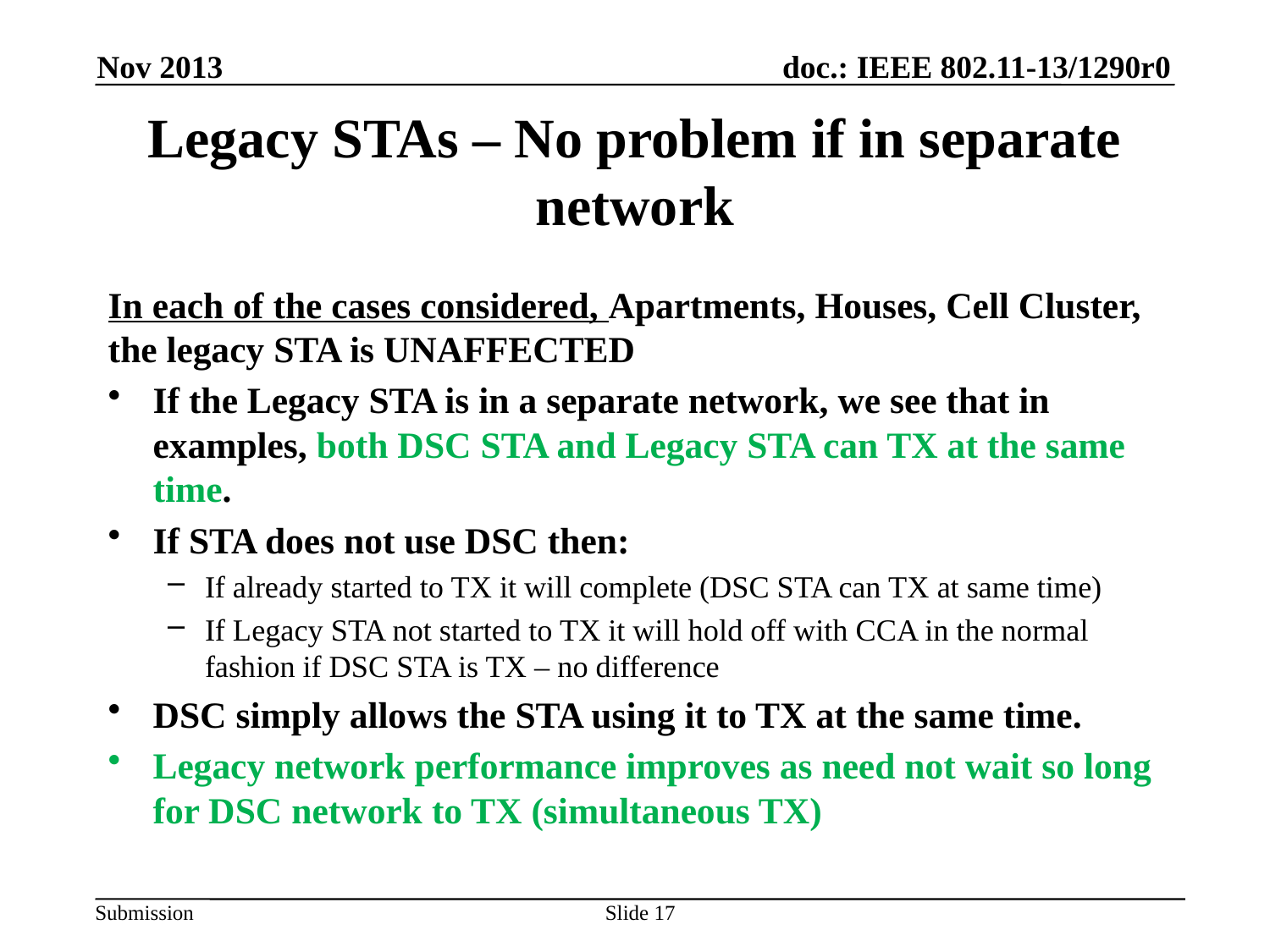

Nov 2013
# Legacy STAs – No problem if in separate network
In each of the cases considered, Apartments, Houses, Cell Cluster, the legacy STA is UNAFFECTED
If the Legacy STA is in a separate network, we see that in examples, both DSC STA and Legacy STA can TX at the same time.
If STA does not use DSC then:
If already started to TX it will complete (DSC STA can TX at same time)
If Legacy STA not started to TX it will hold off with CCA in the normal fashion if DSC STA is TX – no difference
DSC simply allows the STA using it to TX at the same time.
Legacy network performance improves as need not wait so long for DSC network to TX (simultaneous TX)
Slide 17
Graham Smith, DSP Group